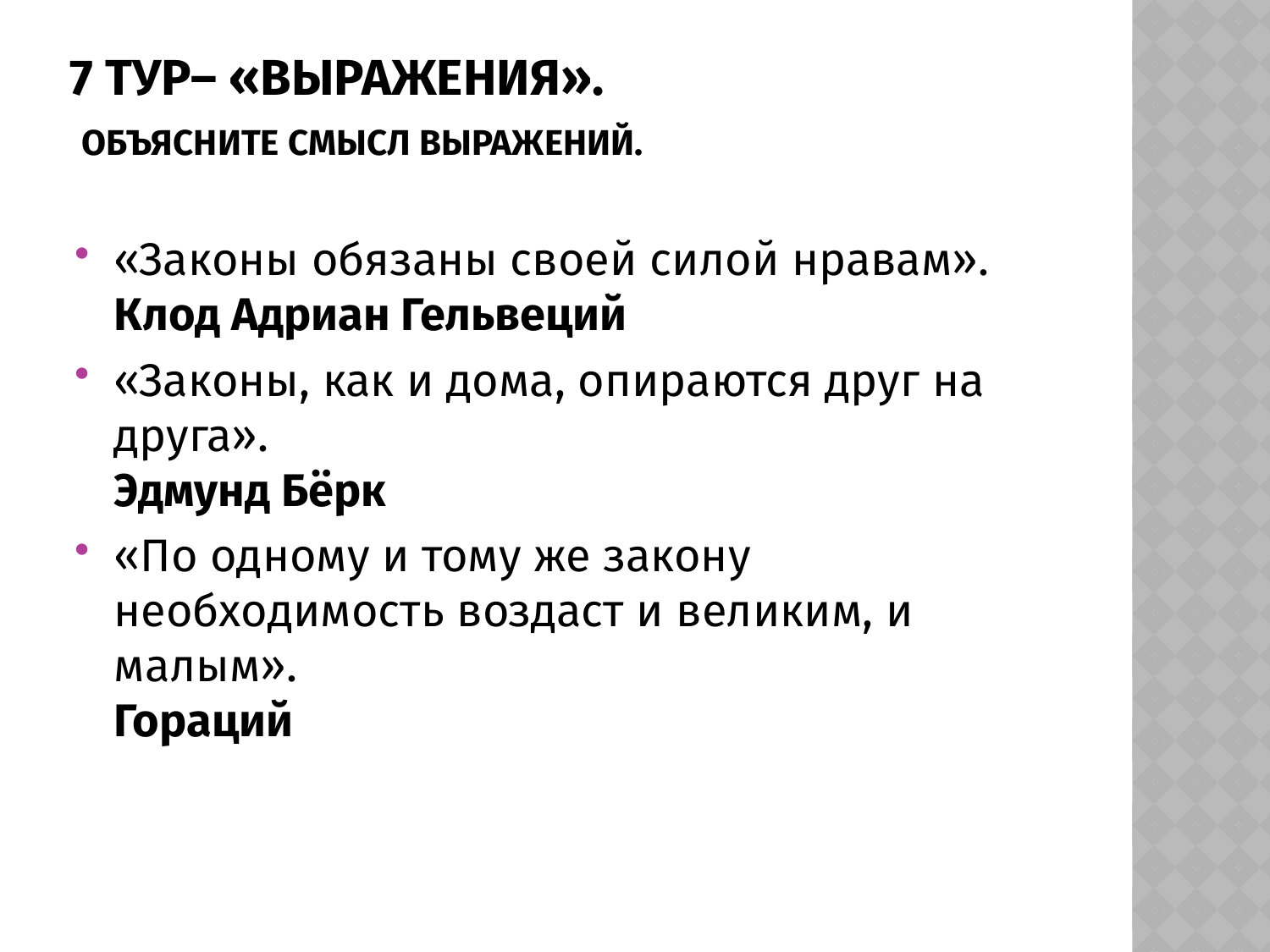

# 7 тур– «выражения». Объясните смысл выражений.
«Законы обязаны своей силой нравам».
Клод Адриан Гельвеций
«Законы, как и дома, опираются друг на друга».
Эдмунд Бёрк
«По одному и тому же закону необходимость воздаст и великим, и малым». 
Гораций